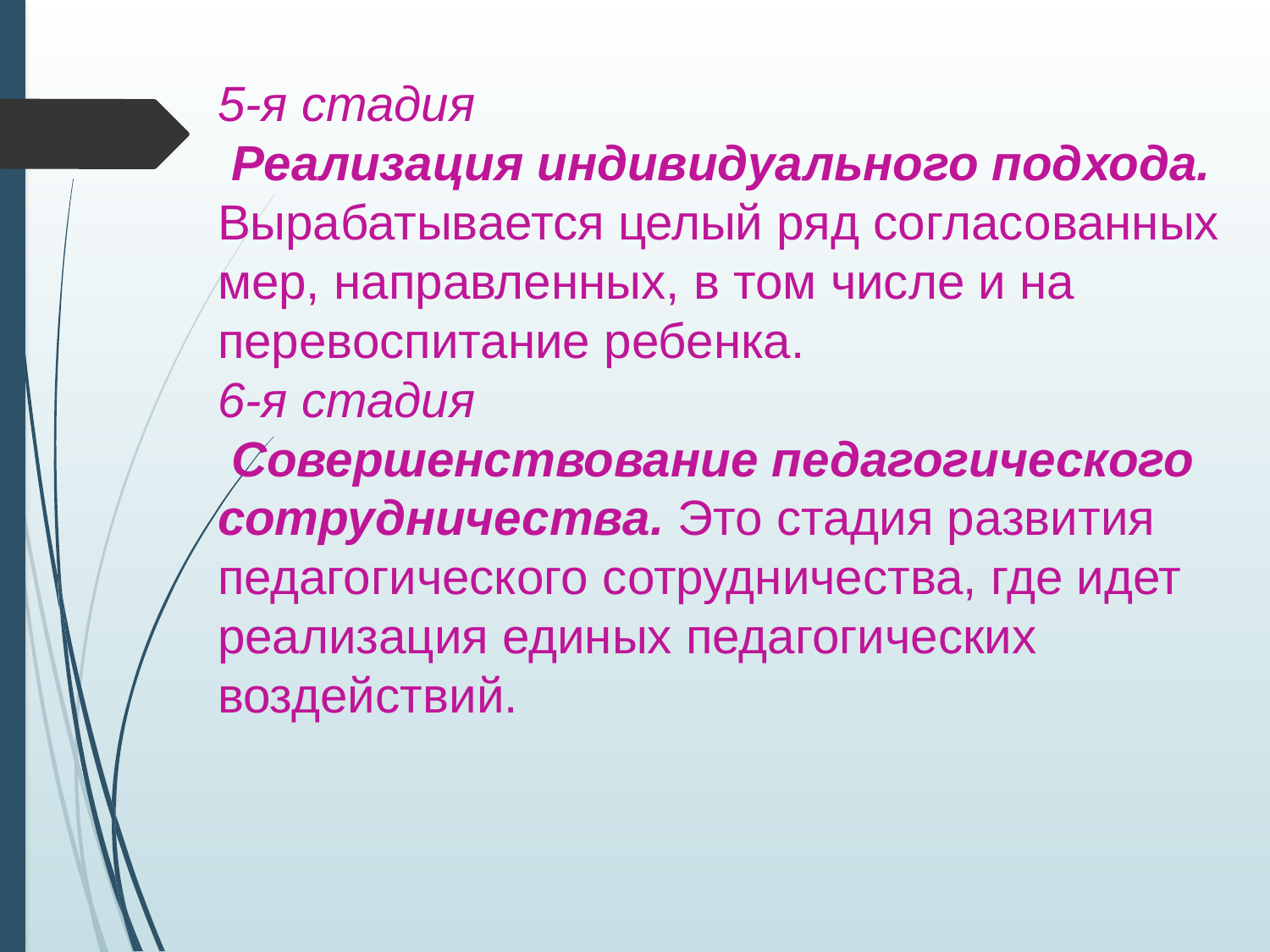

# 5-я стадия Реализация индивидуального подхода. Вырабатывается целый ряд согласованных мер, направленных, в том числе и на перевоспитание ребенка. 6-я стадия Совершенствование педагогического сотрудничества. Это стадия развития педагогического сотрудничества, где идет реализация единых педагогических воздействий.